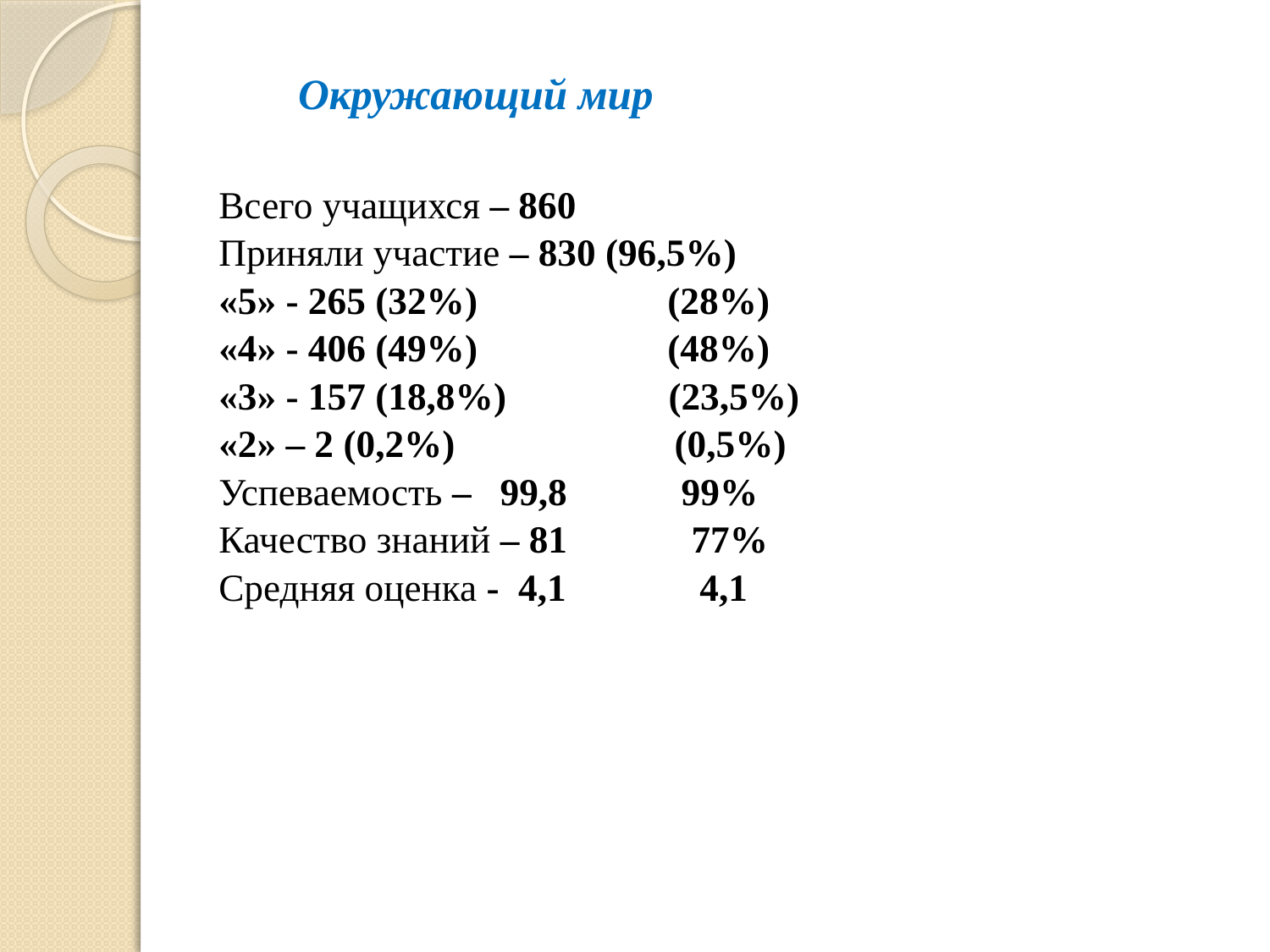

Окружающий мир

Всего учащихся – 860
Приняли участие – 830 (96,5%)
«5» - 265 (32%)                    (28%)
«4» - 406 (49%)                    (48%)
«3» - 157 (18,8%)                 (23,5%)
«2» – 2 (0,2%)                       (0,5%)
Успеваемость –   99,8            99%
Качество знаний – 81             77%
Средняя оценка -  4,1              4,1
#